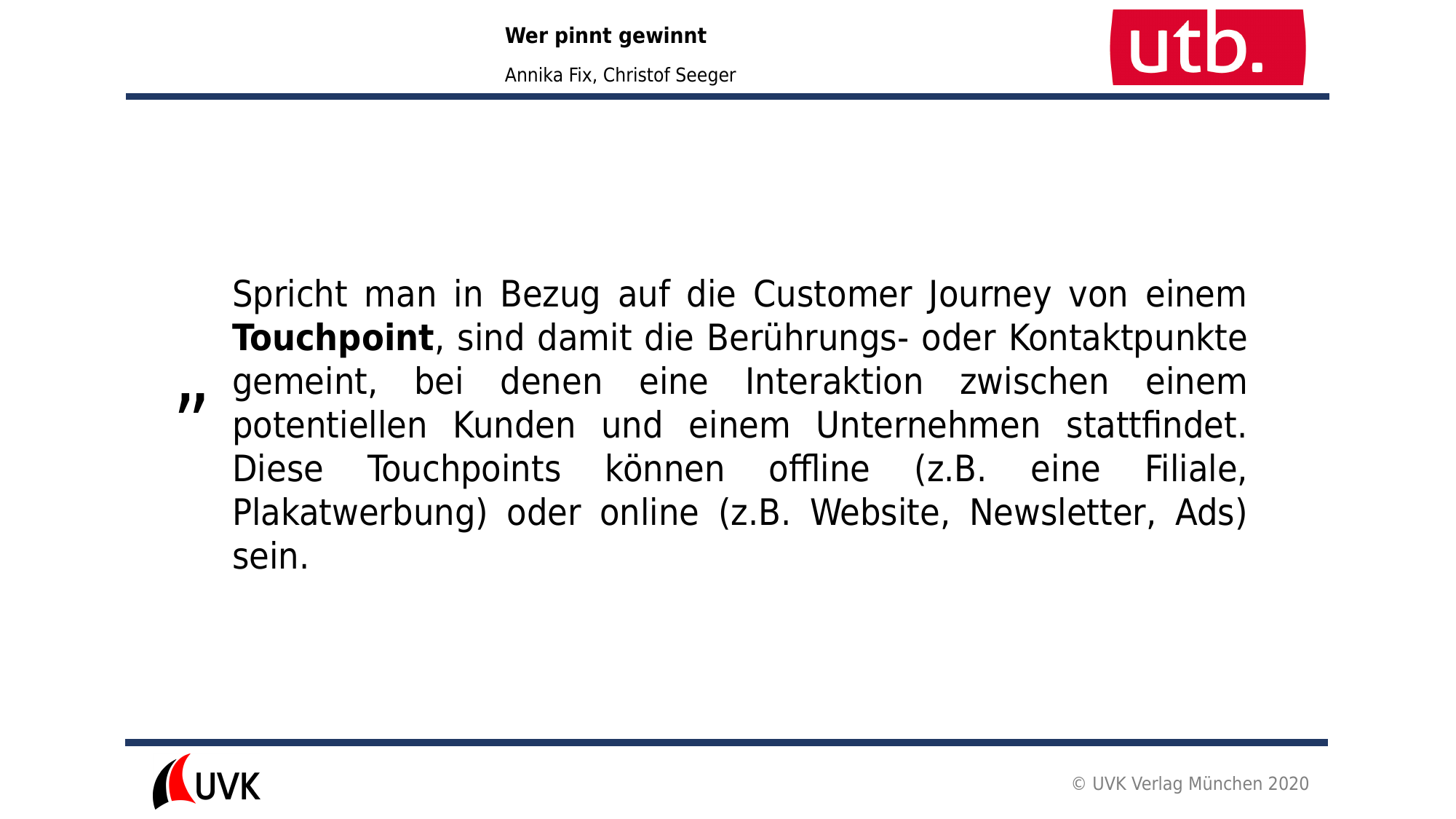

Spricht man in Bezug auf die Customer Journey von einem Touchpoint, sind damit die Berührungs- oder Kontaktpunkte gemeint, bei denen eine Interaktion zwischen einem potentiellen Kunden und einem Unternehmen stattfindet. Diese Touchpoints können offline (z.B. eine Filiale, Plakatwerbung) oder online (z.B. Website, Newsletter, Ads) sein.
„